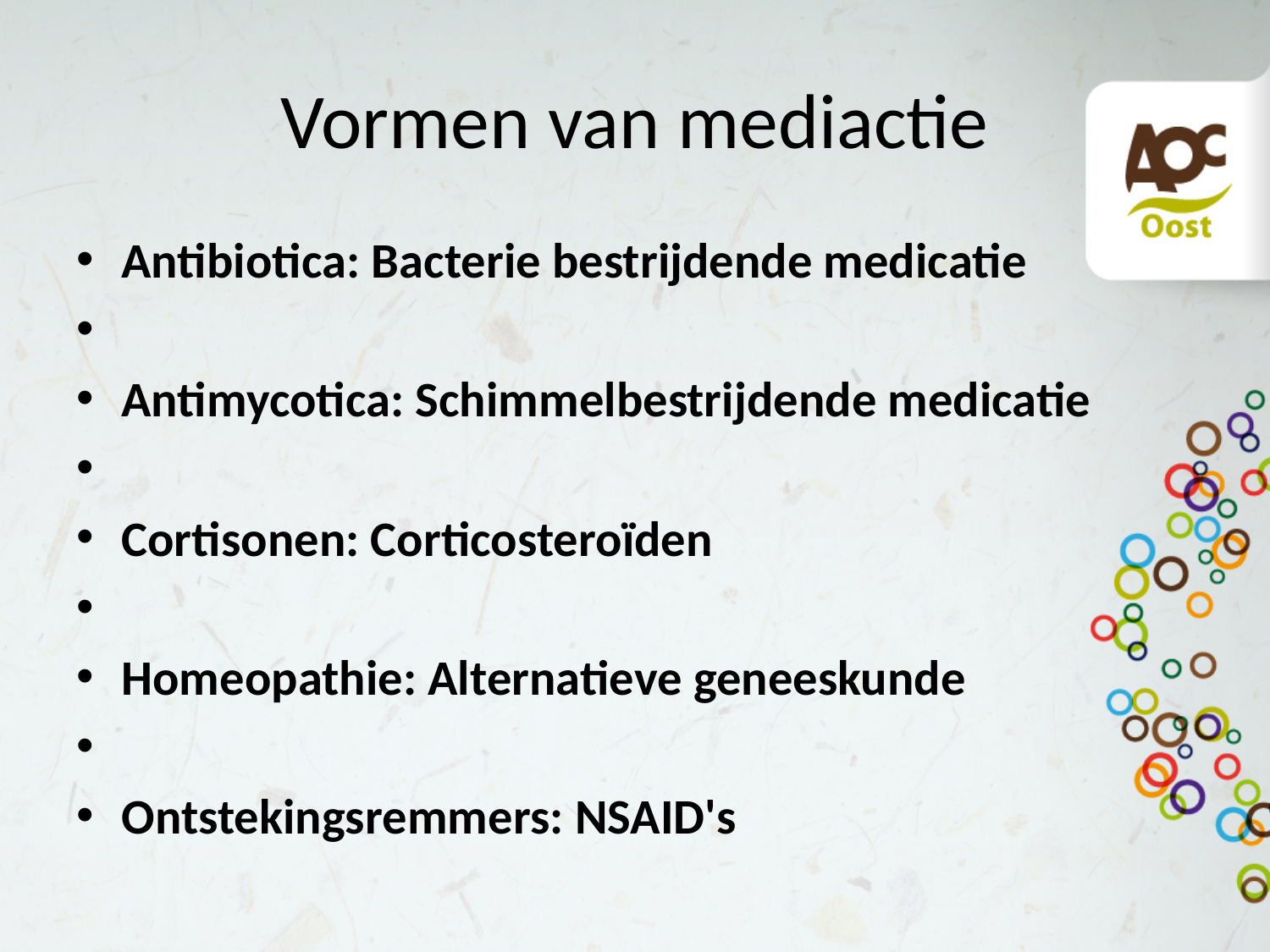

# Vormen van mediactie
Antibiotica: Bacterie bestrijdende medicatie

Antimycotica: Schimmelbestrijdende medicatie

Cortisonen: Corticosteroïden

Homeopathie: Alternatieve geneeskunde

Ontstekingsremmers: NSAID's